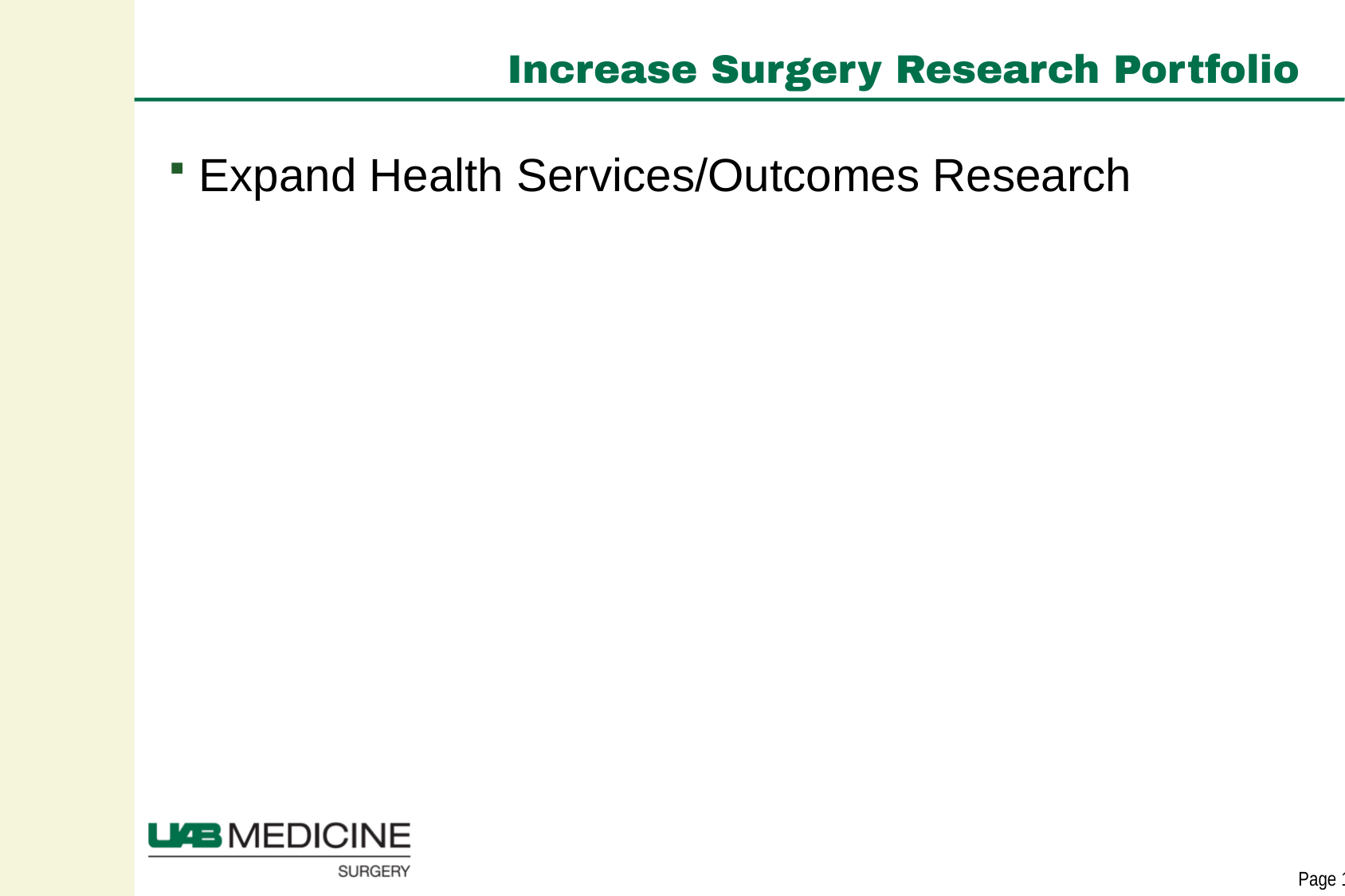

# Increase Surgery Research Portfolio
Expand Health Services/Outcomes Research